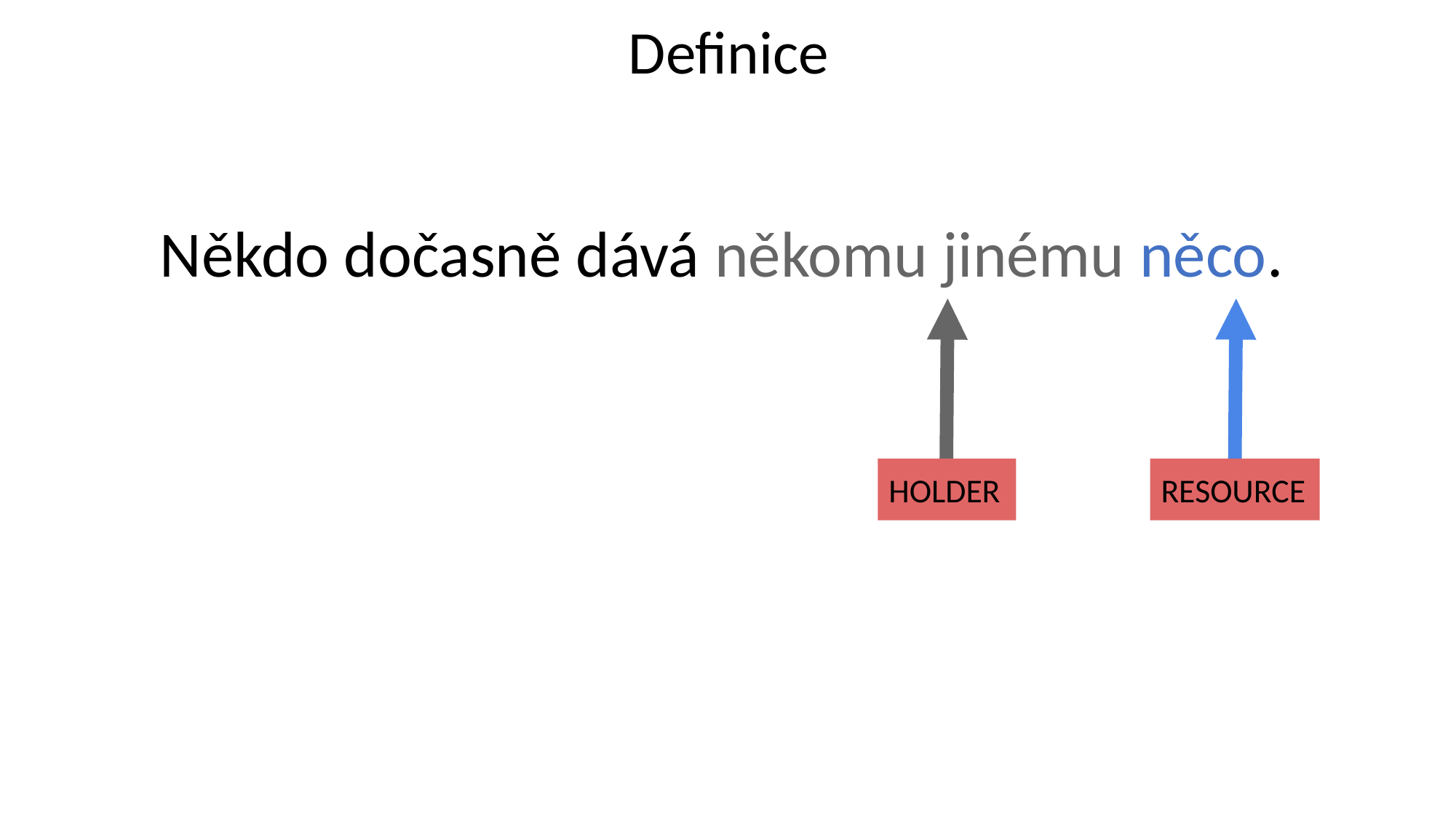

Definice
Někdo dočasně dává někomu jinému něco.
HOLDER
RESOURCE